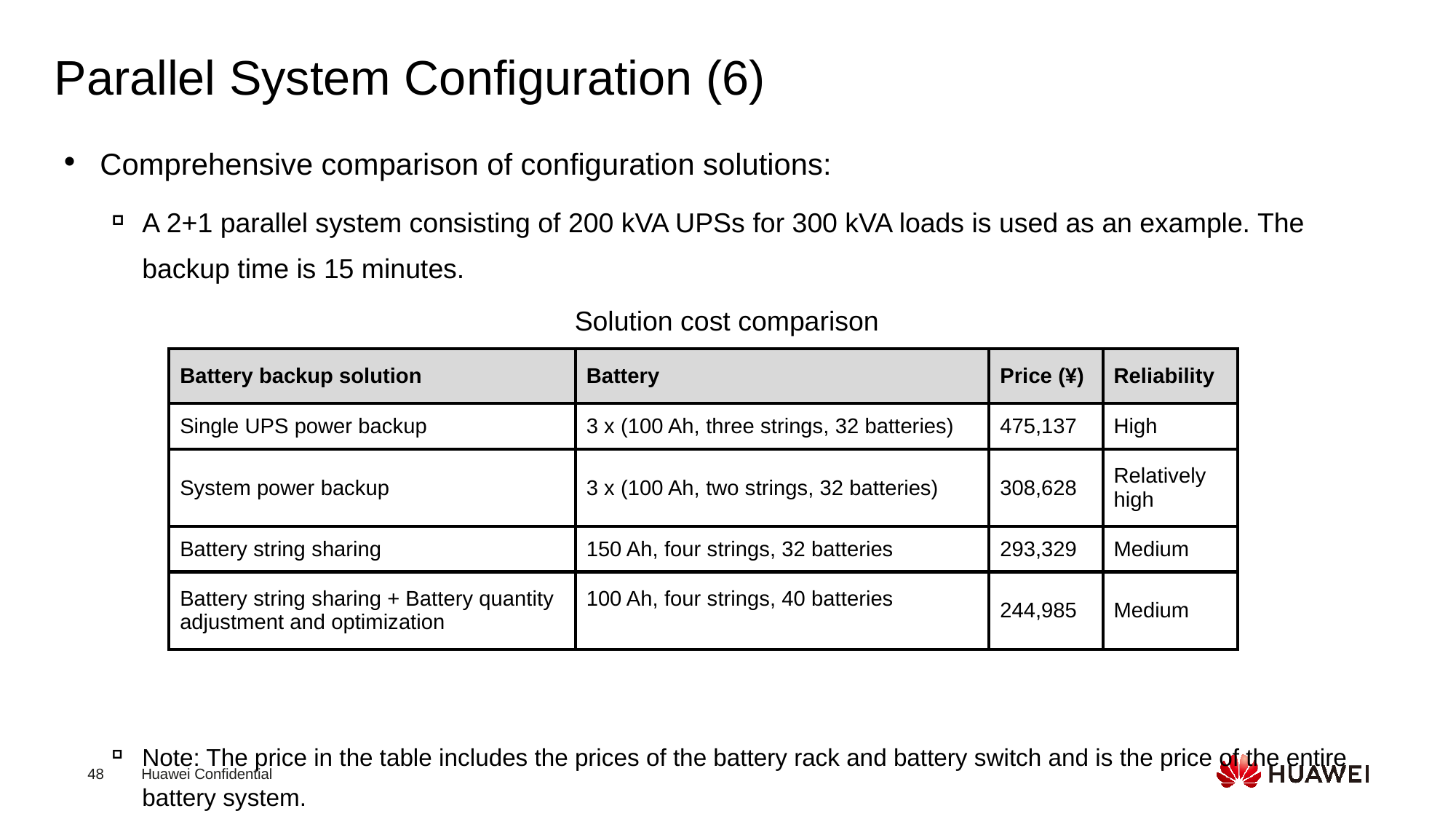

# Parallel System Configuration (6)
Comprehensive comparison of configuration solutions:
A 2+1 parallel system consisting of 200 kVA UPSs for 300 kVA loads is used as an example. The backup time is 15 minutes.

Note: The price in the table includes the prices of the battery rack and battery switch and is the price of the entire battery system.

Solution cost comparison
| Battery backup solution | Battery | Price (¥) | Reliability |
| --- | --- | --- | --- |
| Single UPS power backup | 3 x (100 Ah, three strings, 32 batteries) | 475,137 | High |
| System power backup | 3 x (100 Ah, two strings, 32 batteries) | 308,628 | Relatively high |
| Battery string sharing | 150 Ah, four strings, 32 batteries | 293,329 | Medium |
| Battery string sharing + Battery quantity adjustment and optimization | 100 Ah, four strings, 40 batteries | 244,985 | Medium |